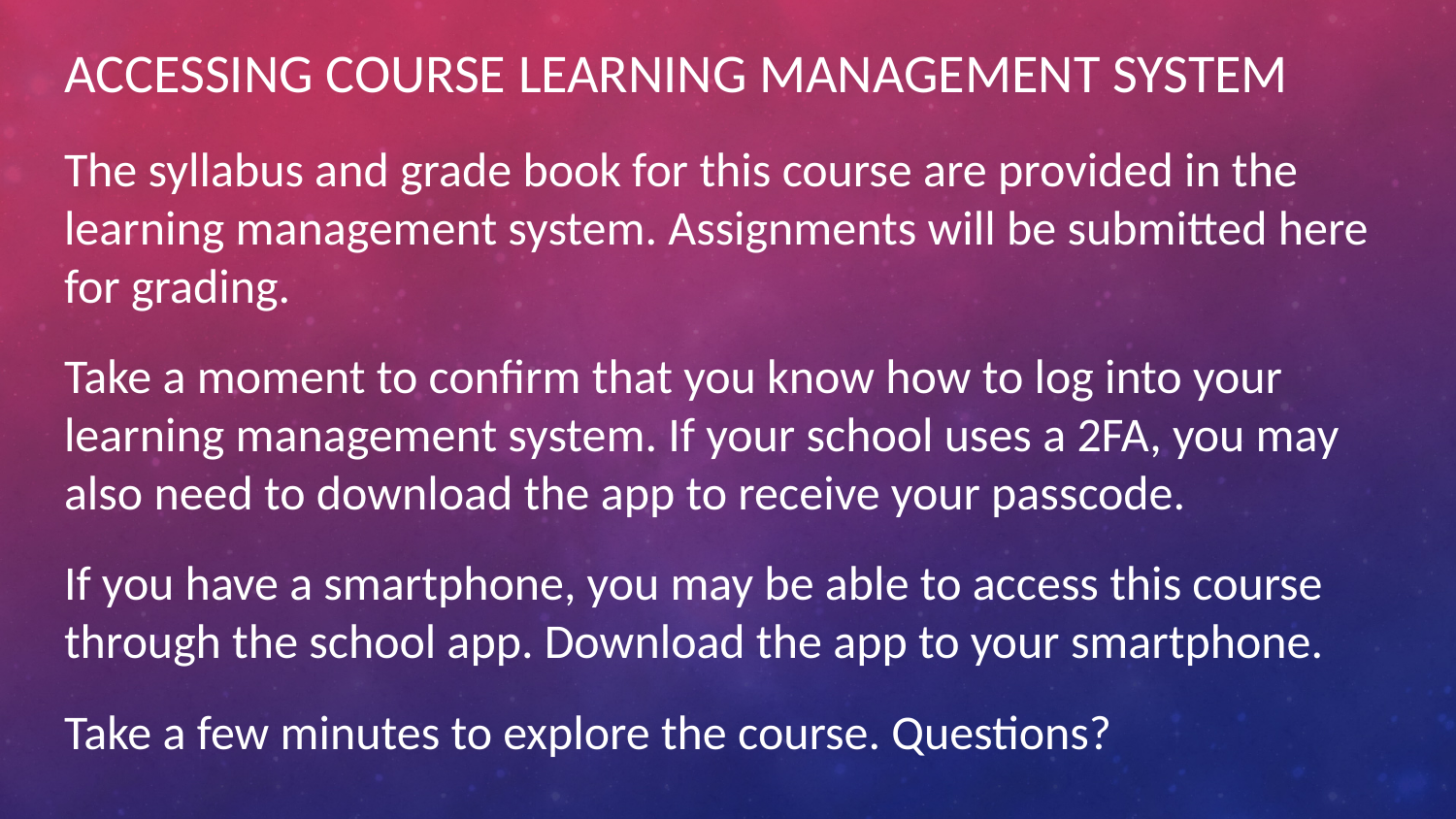

# Accessing Course Learning Management System
The syllabus and grade book for this course are provided in the learning management system. Assignments will be submitted here for grading.
Take a moment to confirm that you know how to log into your learning management system. If your school uses a 2FA, you may also need to download the app to receive your passcode.
If you have a smartphone, you may be able to access this course through the school app. Download the app to your smartphone.
Take a few minutes to explore the course. Questions?